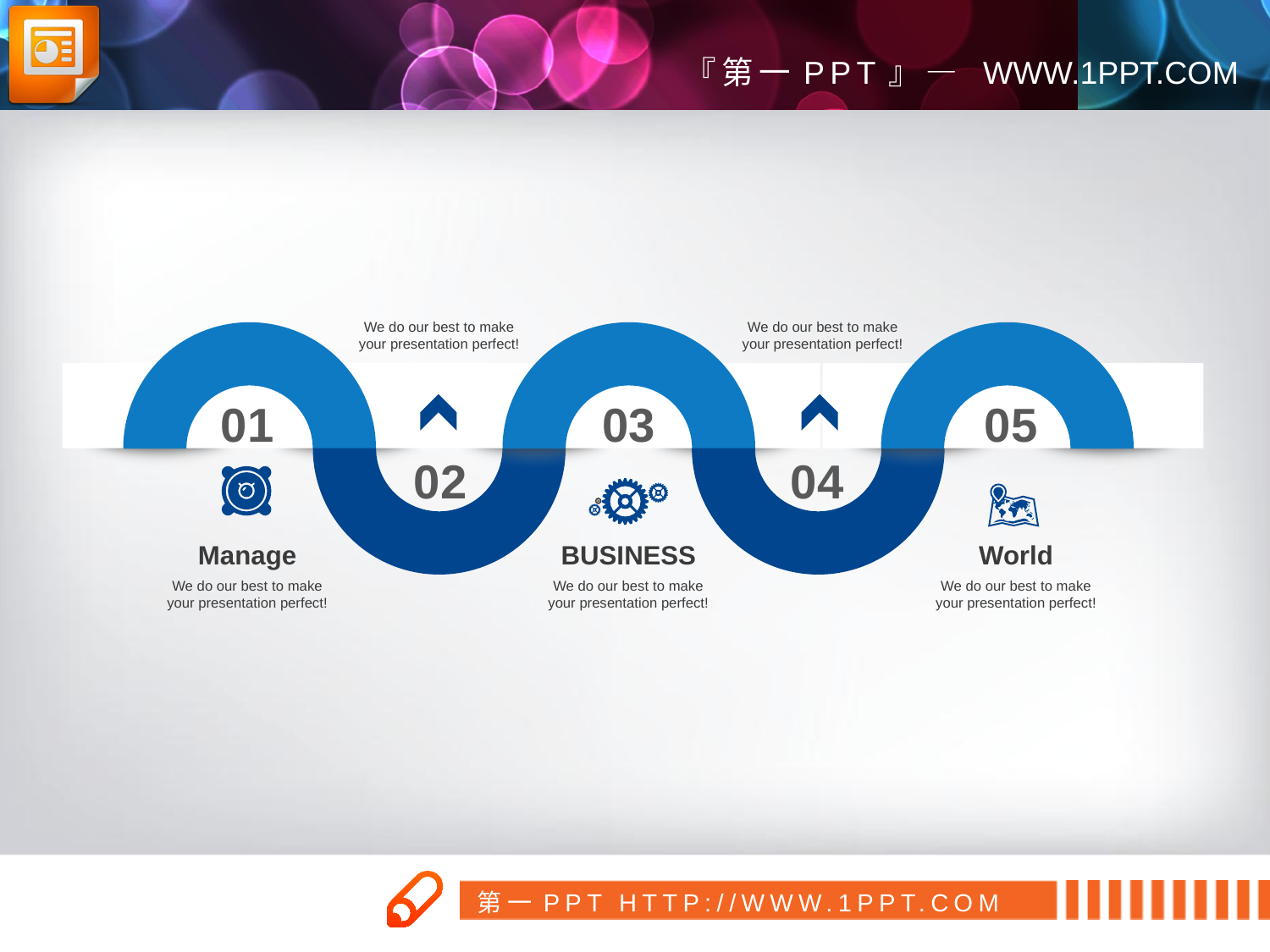

We do our best to make your presentation perfect!

02
We do our best to make your presentation perfect!

04

01
Manage
We do our best to make your presentation perfect!

03

BUSINESS
We do our best to make your presentation perfect!

05

World
We do our best to make your presentation perfect!